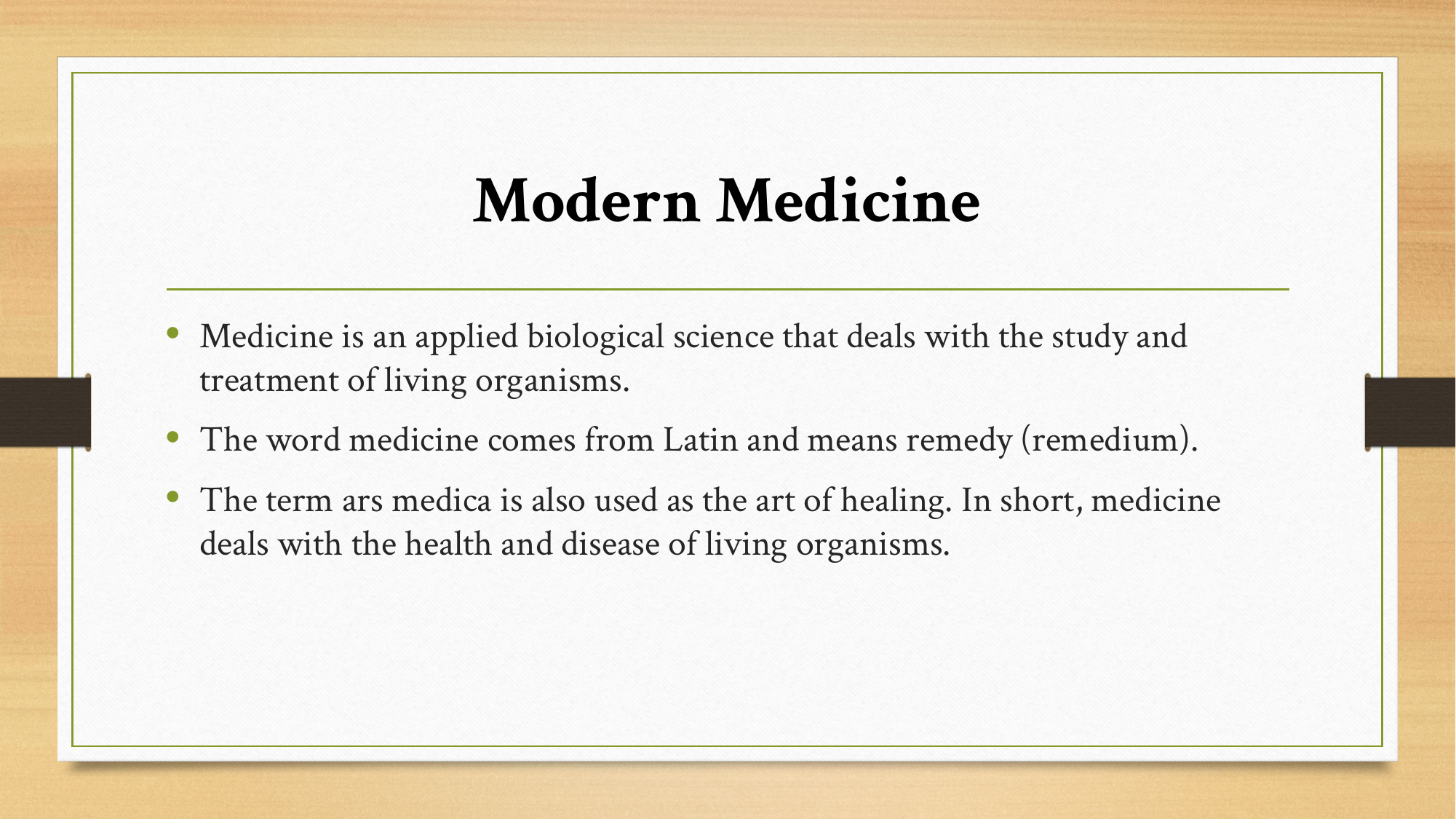

# Modern Medicine
Medicine is an applied biological science that deals with the study and treatment of living organisms.
The word medicine comes from Latin and means remedy (remedium).
The term ars medica is also used as the art of healing. In short, medicine deals with the health and disease of living organisms.